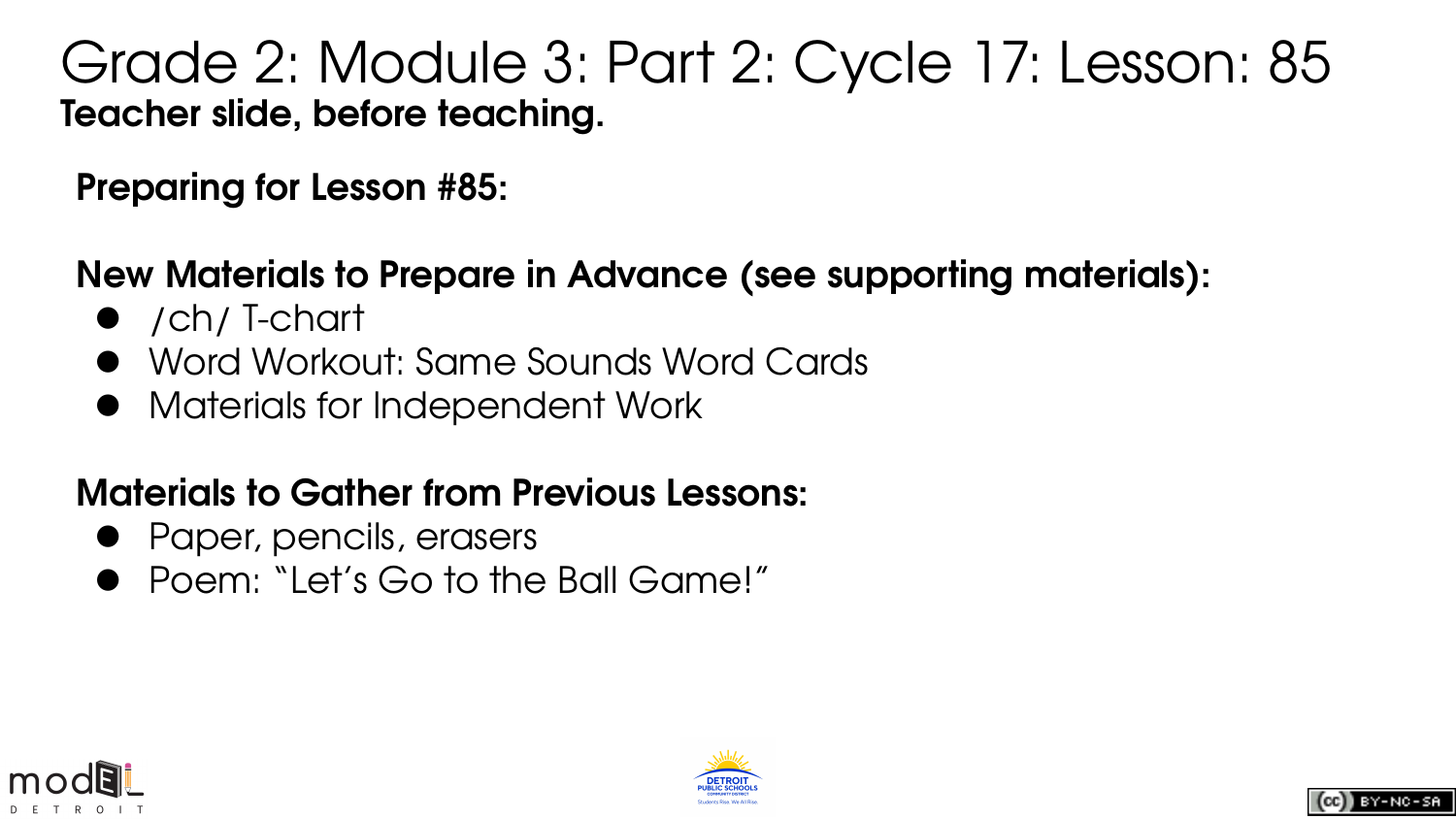

# Grade 2: Module 3: Part 2: Cycle 17: Lesson: 85
Teacher slide, before teaching.

Preparing for Lesson #85:

New Materials to Prepare in Advance (see supporting materials):
/ch/ T-chart
Word Workout: Same Sounds Word Cards
Materials for Independent Work

Materials to Gather from Previous Lessons:
Paper, pencils, erasers
Poem: “Let’s Go to the Ball Game!”